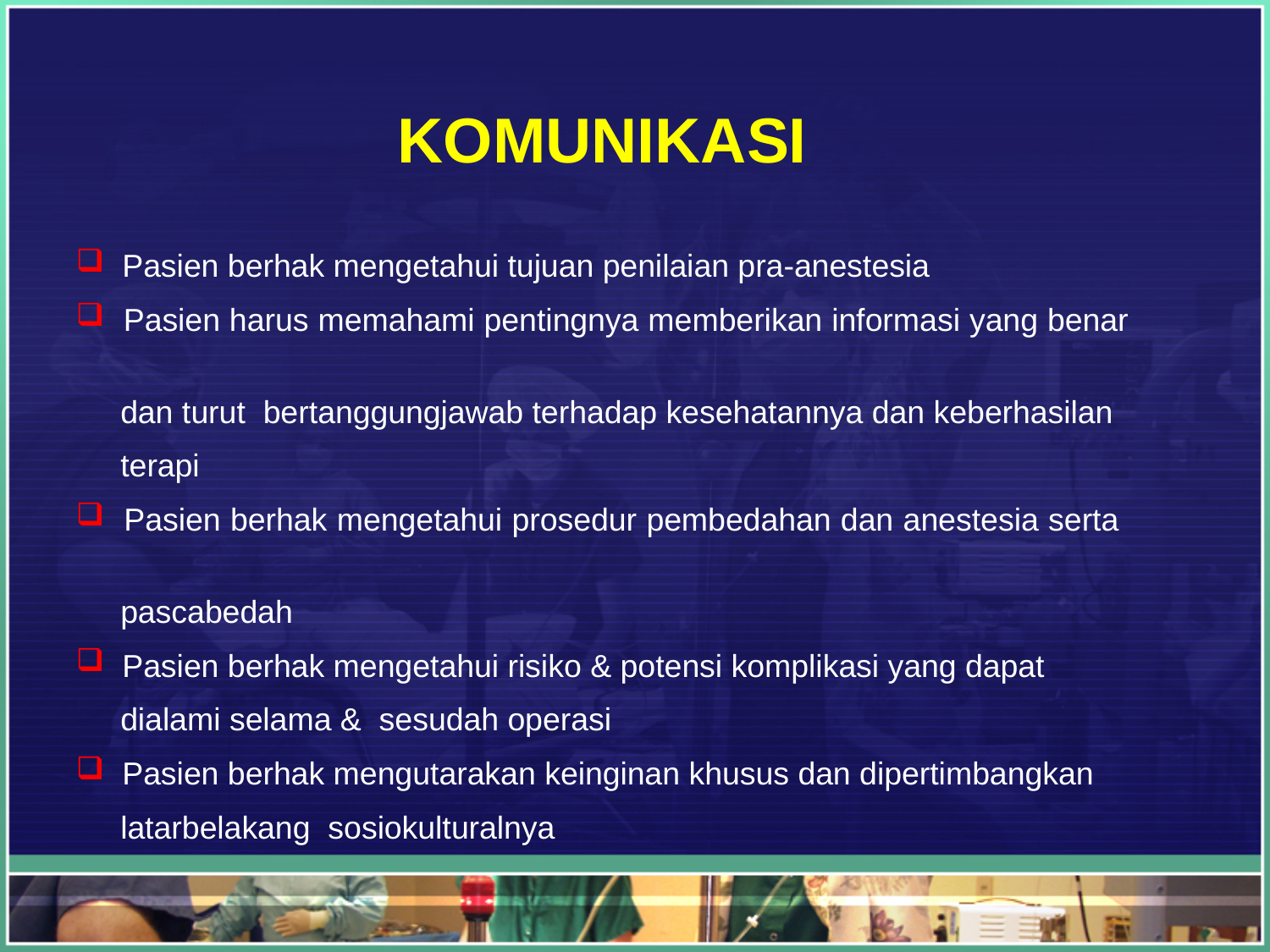

KOMUNIKASI

  Pasien berhak mengetahui tujuan penilaian pra-anestesia
  Pasien harus memahami pentingnya memberikan informasi yang benar
     dan turut  bertanggungjawab terhadap kesehatannya dan keberhasilan
     terapi
  Pasien berhak mengetahui prosedur pembedahan dan anestesia serta
     pascabedah
  Pasien berhak mengetahui risiko & potensi komplikasi yang dapat
     dialami selama &  sesudah operasi
  Pasien berhak mengutarakan keinginan khusus dan dipertimbangkan
     latarbelakang  sosiokulturalnya